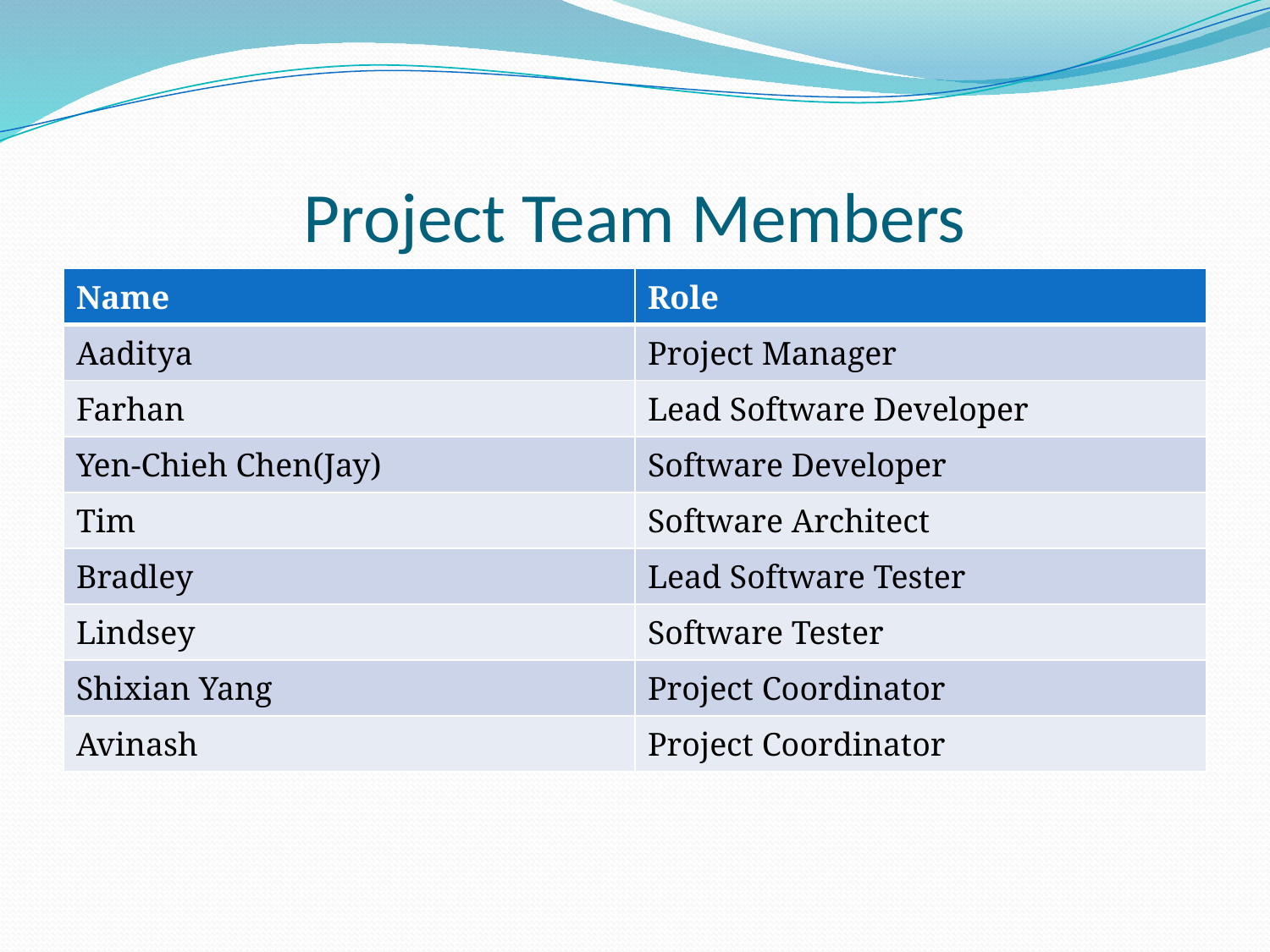

# Project Team Members
| Name | Role |
| --- | --- |
| Aaditya | Project Manager |
| Farhan | Lead Software Developer |
| Yen-Chieh Chen(Jay) | Software Developer |
| Tim | Software Architect |
| Bradley | Lead Software Tester |
| Lindsey | Software Tester |
| Shixian Yang | Project Coordinator |
| Avinash | Project Coordinator |